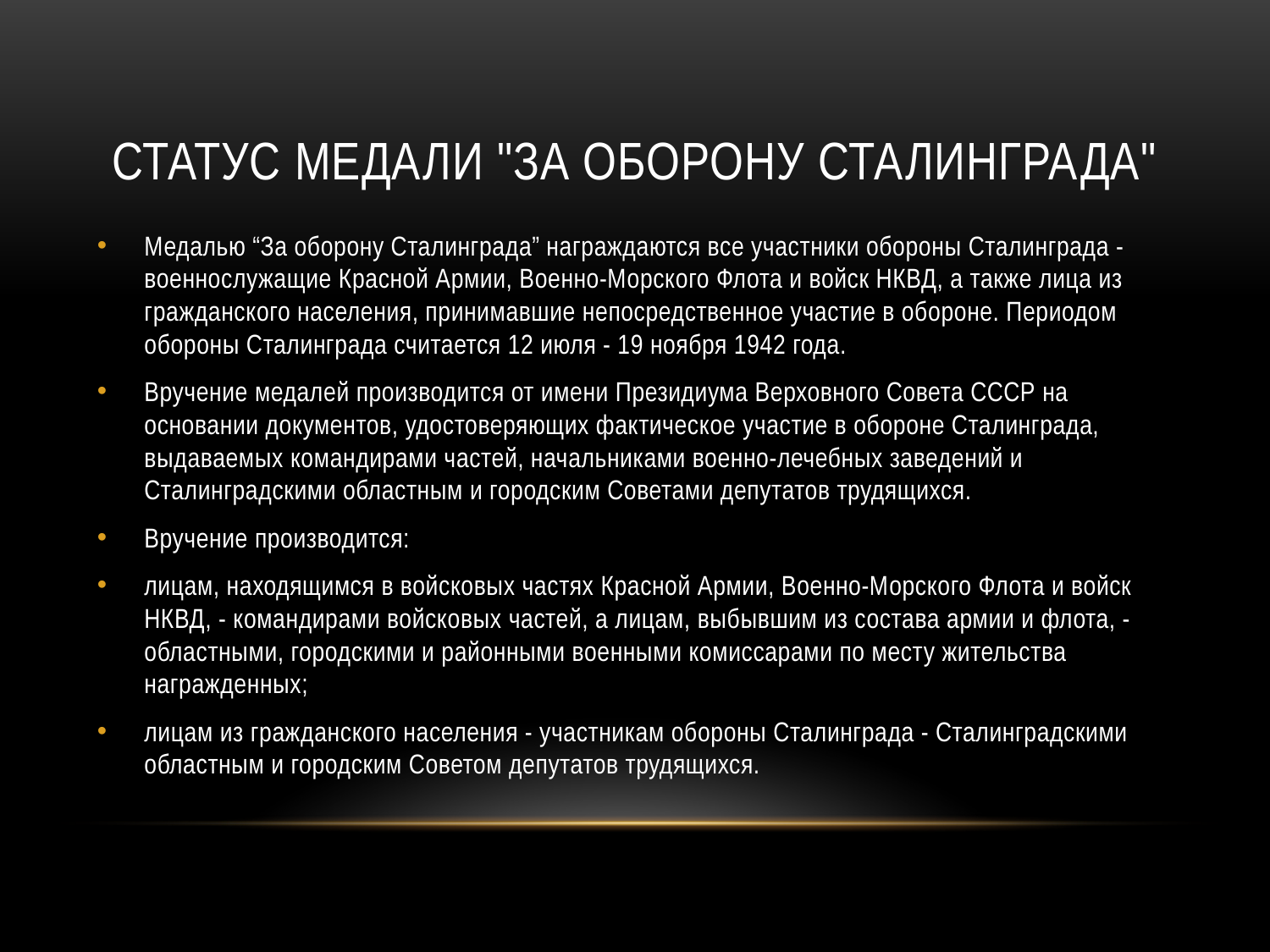

# Статус медали "За оборону Сталинграда"
Медалью “За оборону Сталинграда” награждаются все участники обороны Сталинграда - военнослужащие Красной Армии, Военно-Морского Флота и войск НКВД, а также лица из гражданского населения, принимавшие непосредственное участие в обороне. Периодом обороны Сталинграда считается 12 июля - 19 ноября 1942 года.
Вручение медалей производится от имени Президиума Верховного Совета СССР на основании документов, удостоверяющих фактическое участие в обороне Сталинграда, выдаваемых командирами частей, начальниками военно-лечебных заведений и Сталинградскими областным и городским Советами депутатов трудящихся.
Вручение производится:
лицам, находящимся в войсковых частях Красной Армии, Военно-Морского Флота и войск НКВД, - командирами войсковых частей, а лицам, выбывшим из состава армии и флота, - областными, городскими и районными военными комиссарами по месту жительства награжденных;
лицам из гражданского населения - участникам обороны Сталинграда - Сталинградскими областным и городским Советом депутатов трудящихся.